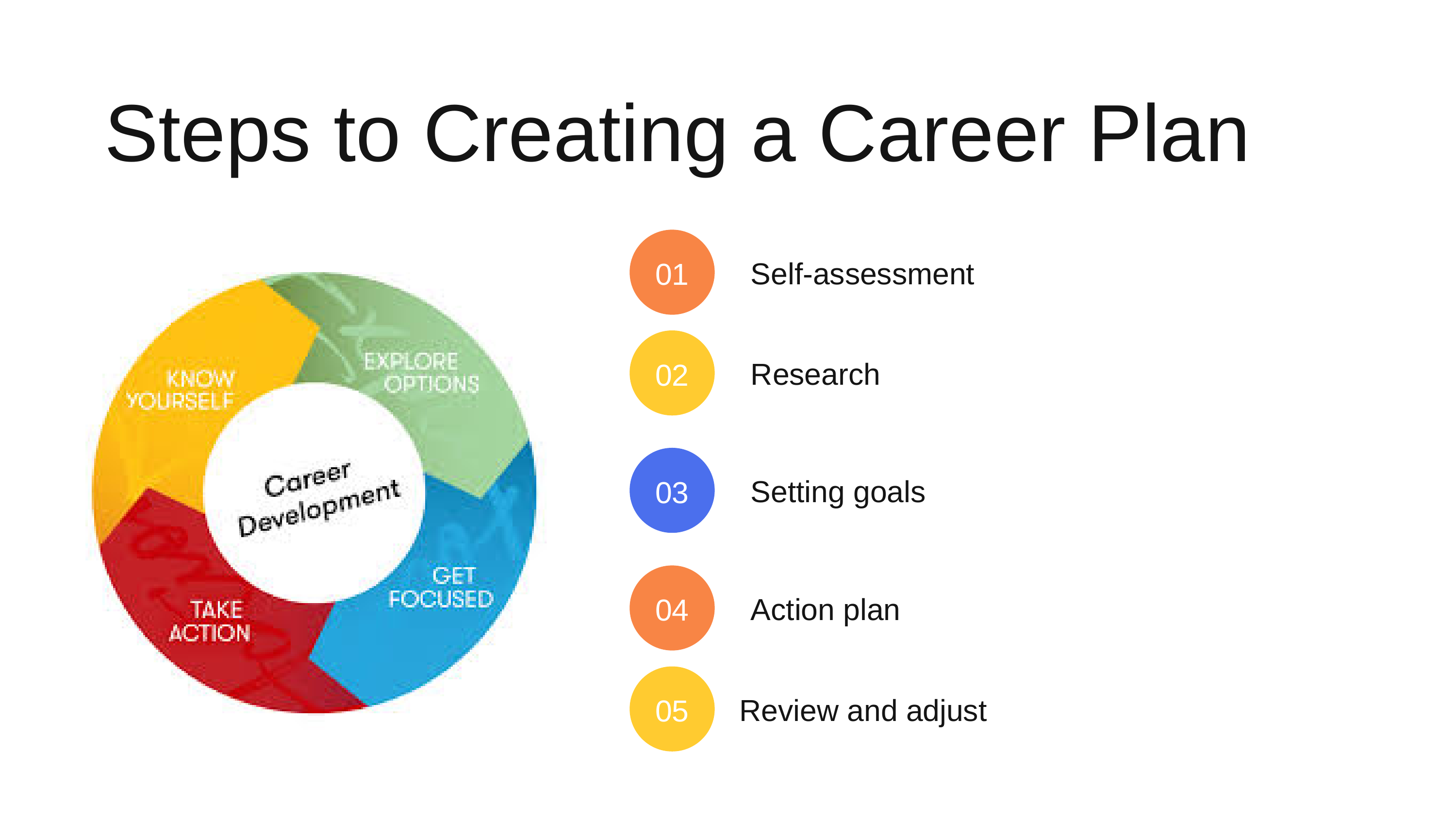

Steps to Creating a Career Plan

01
Self-assessment

02
Research

03
Setting goals

04
Action plan

05
Review and adjust